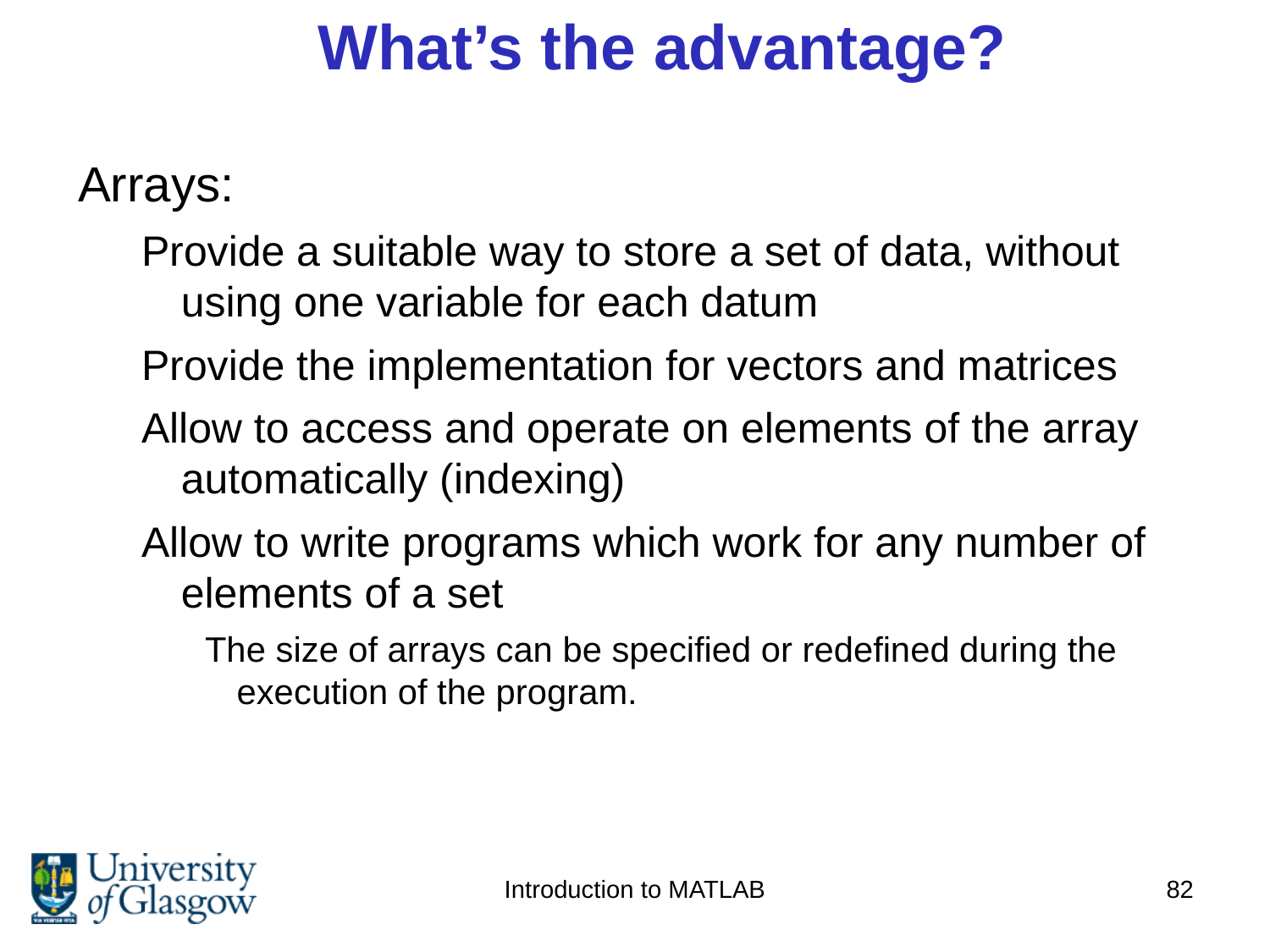

# What’s the advantage?
Arrays:
Provide a suitable way to store a set of data, without using one variable for each datum
Provide the implementation for vectors and matrices
Allow to access and operate on elements of the array automatically (indexing)
Allow to write programs which work for any number of elements of a set
The size of arrays can be specified or redefined during the execution of the program.
Introduction to MATLAB
82